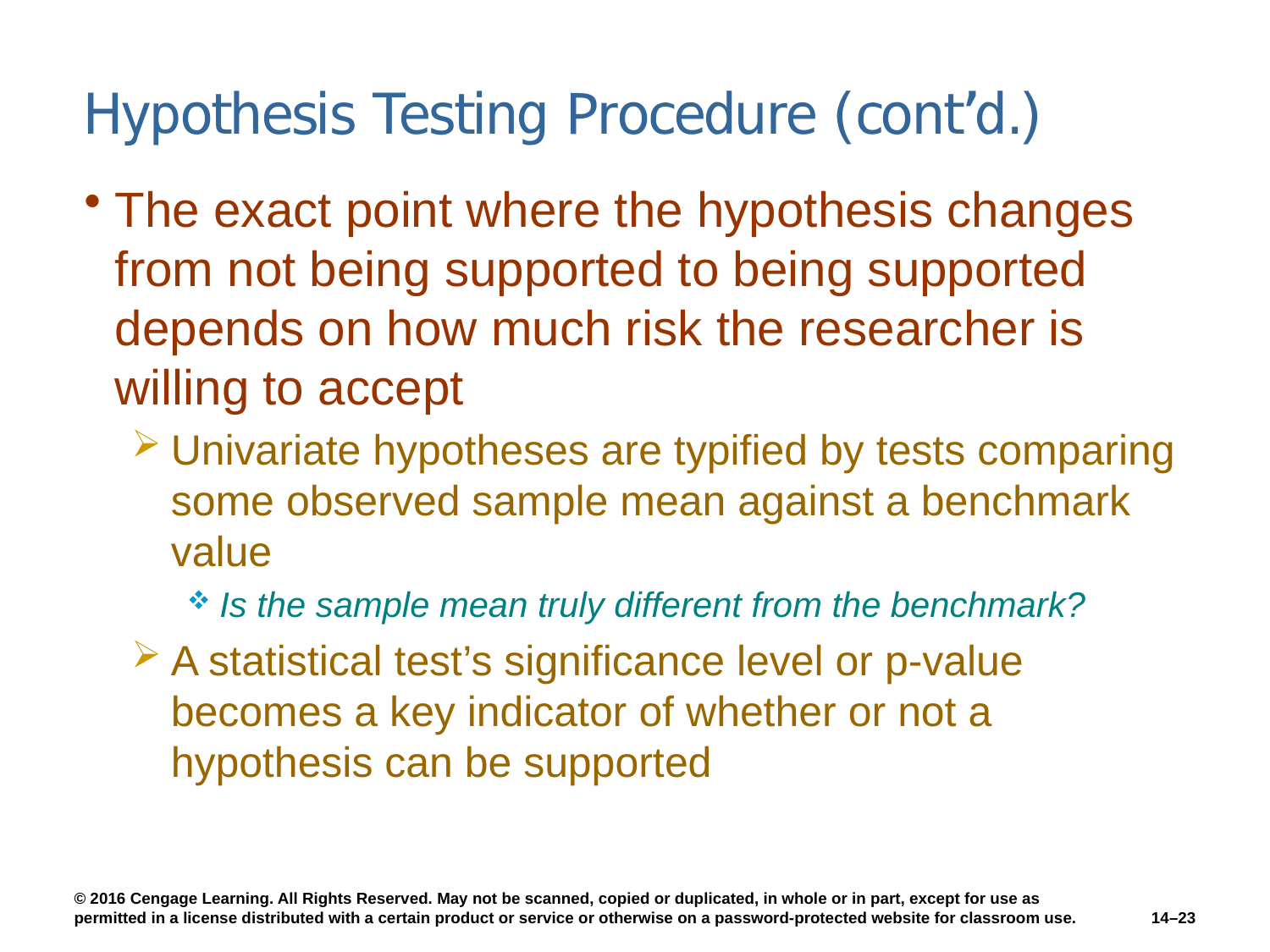

# Hypothesis Testing Procedure (cont’d.)
The exact point where the hypothesis changes from not being supported to being supported depends on how much risk the researcher is willing to accept
Univariate hypotheses are typified by tests comparing some observed sample mean against a benchmark value
Is the sample mean truly different from the benchmark?
A statistical test’s significance level or p-value becomes a key indicator of whether or not a hypothesis can be supported
14–23
© 2016 Cengage Learning. All Rights Reserved. May not be scanned, copied or duplicated, in whole or in part, except for use as permitted in a license distributed with a certain product or service or otherwise on a password-protected website for classroom use.